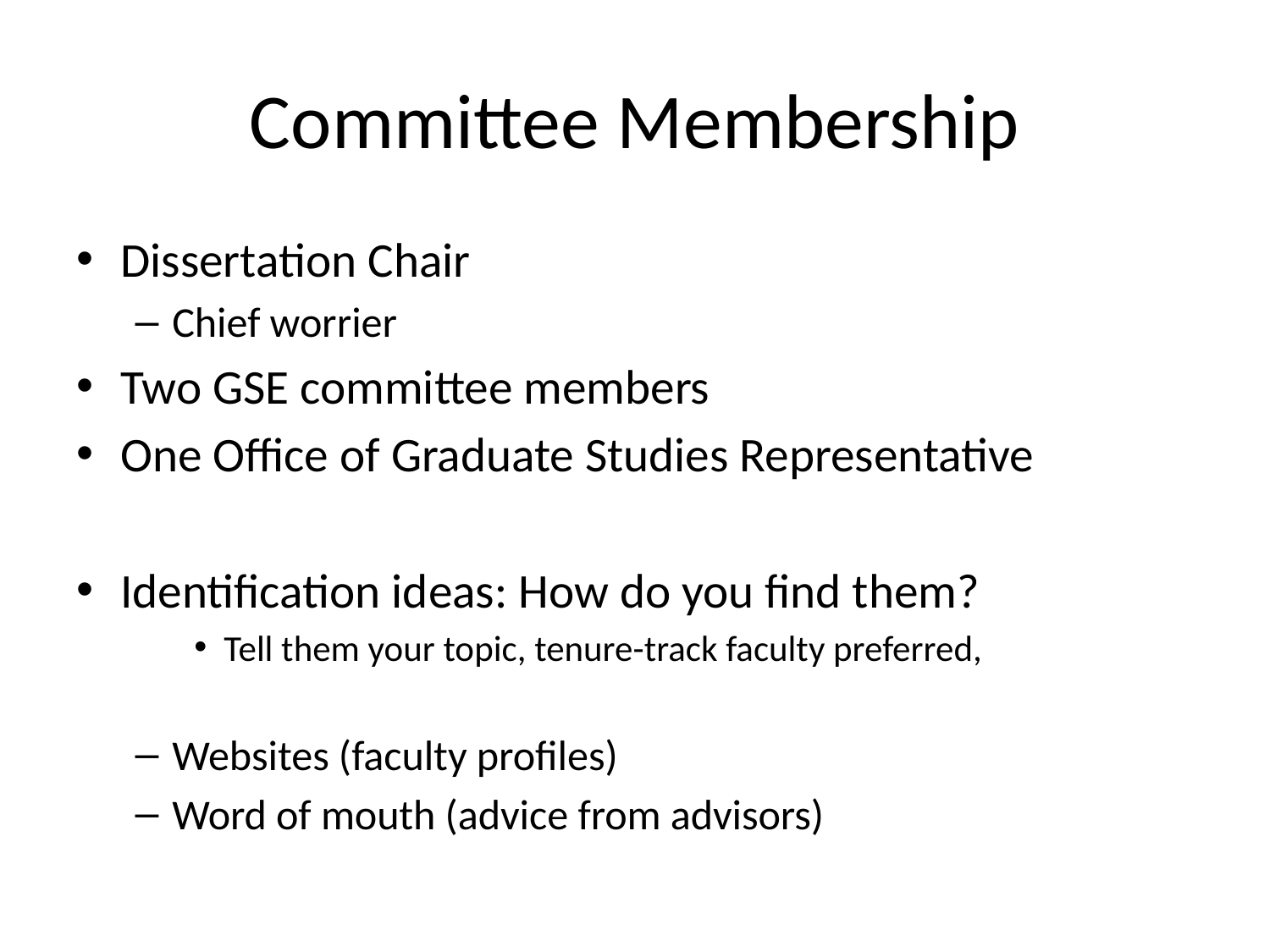

# Committee Membership
Dissertation Chair
Chief worrier
Two GSE committee members
One Office of Graduate Studies Representative

Identification ideas: How do you find them?
Tell them your topic, tenure-track faculty preferred,

Websites (faculty profiles)
Word of mouth (advice from advisors)